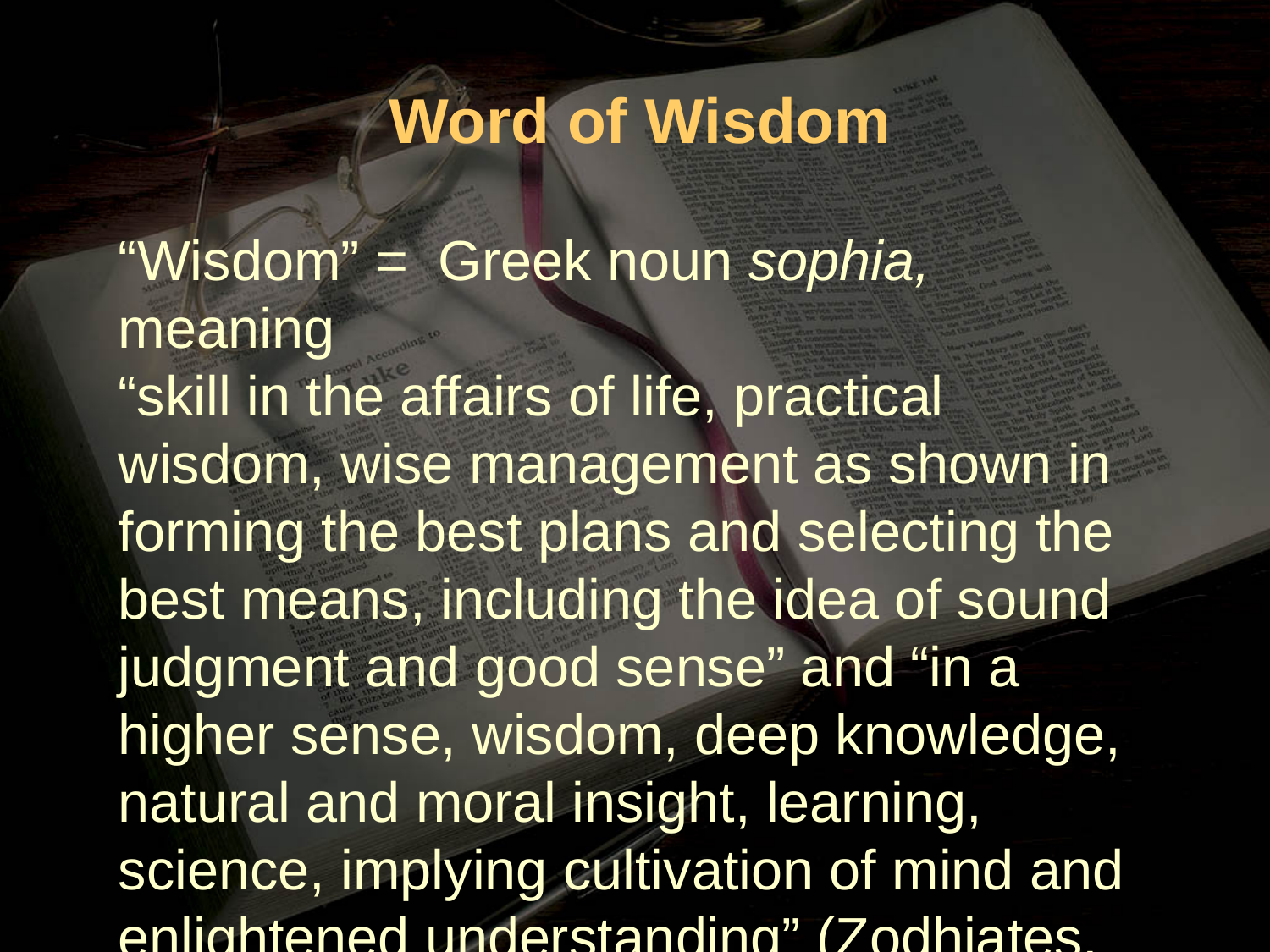

Word of Wisdom

“Wisdom” =  Greek noun sophia, meaning
“skill in the affairs of life, practical wisdom, wise management as shown in forming the best plans and selecting the best means, including the idea of sound judgment and good sense” and “in a higher sense, wisdom, deep knowledge, natural and moral insight, learning, science, implying cultivation of mind and enlightened understanding” (Zodhiates,
p. 1300).